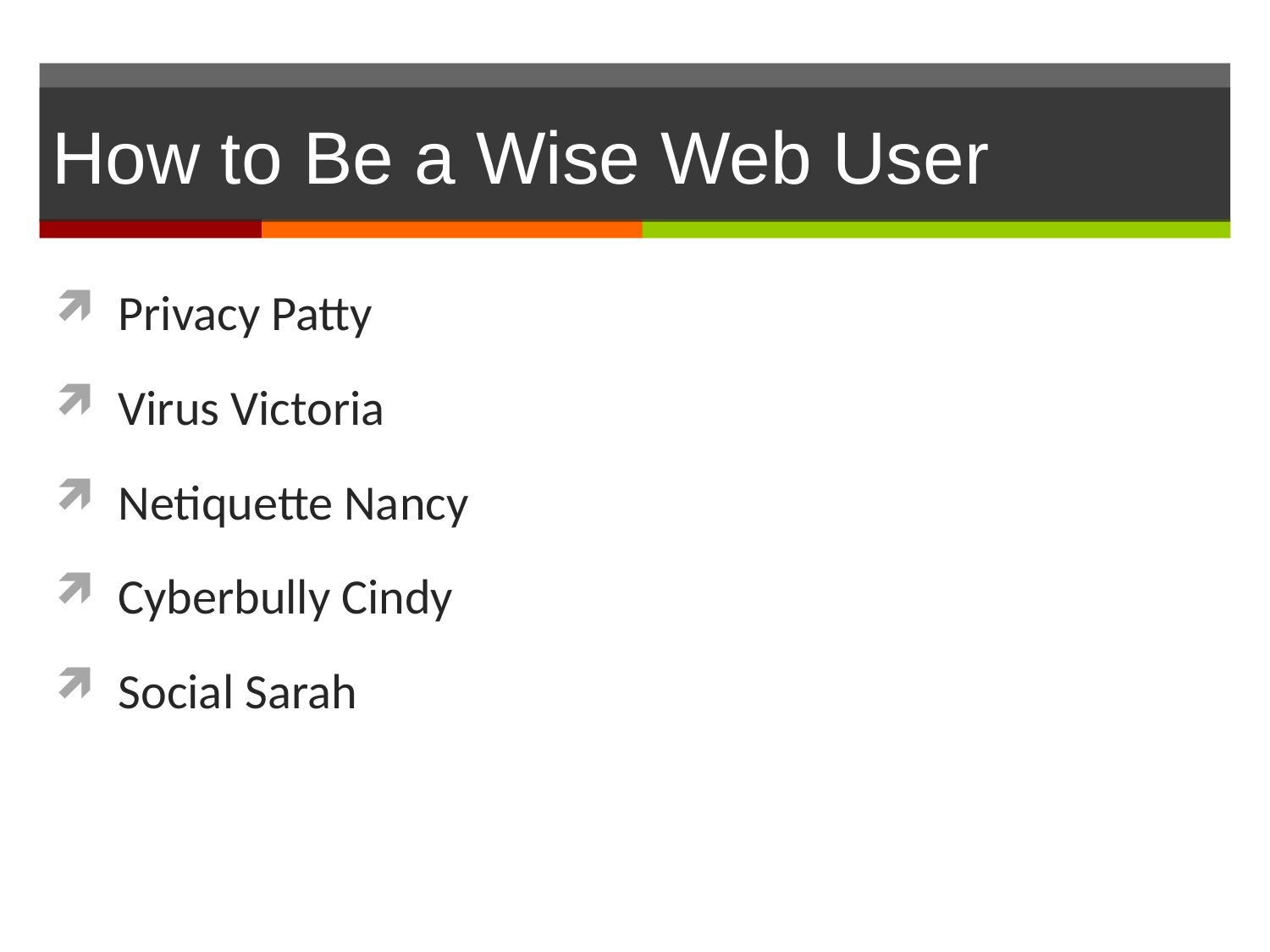

# How to Be a Wise Web User
Privacy Patty
Virus Victoria
Netiquette Nancy
Cyberbully Cindy
Social Sarah